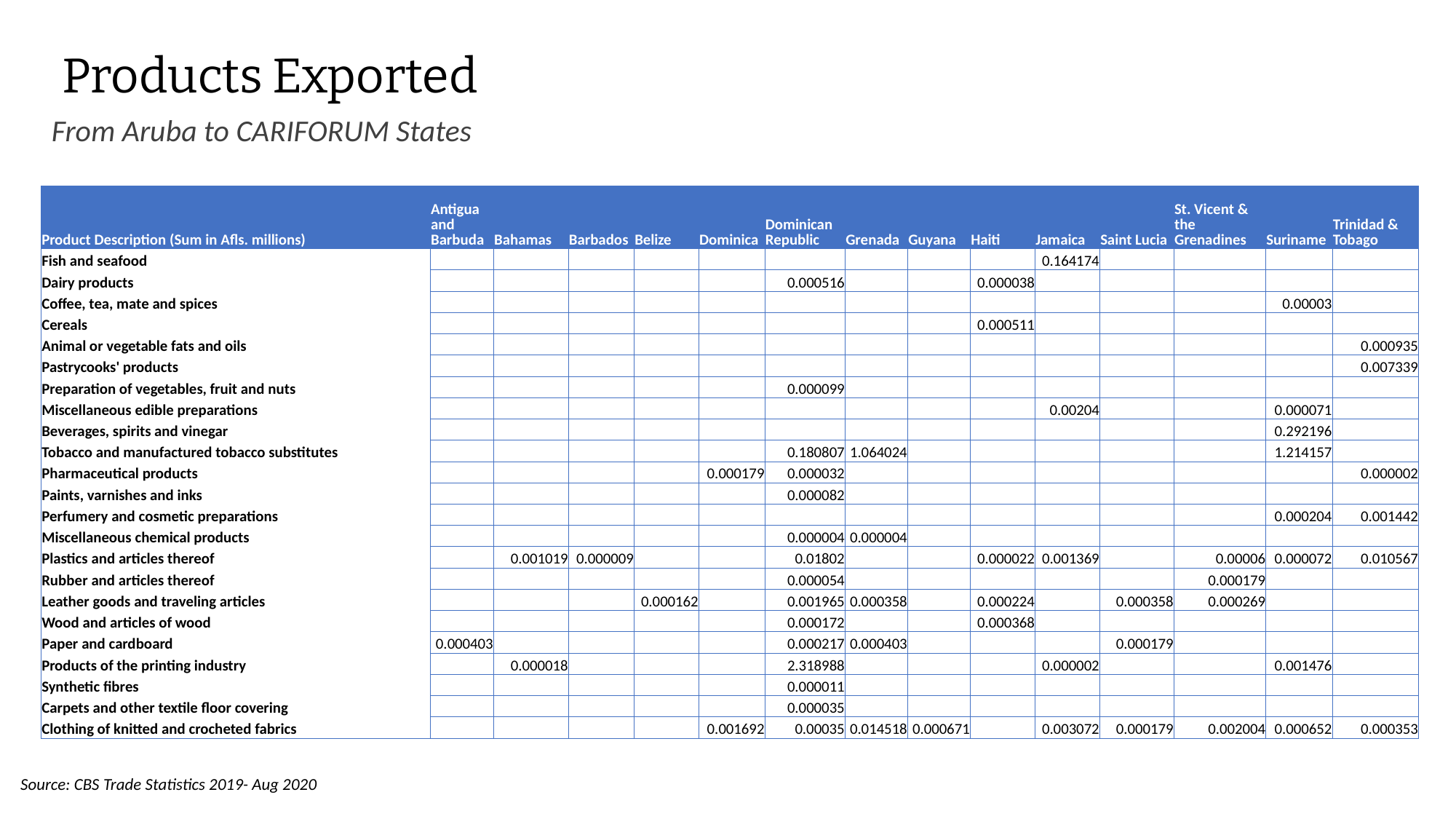

# Products Exported
From Aruba to CARIFORUM States
| Product Description (Sum in Afls. millions) | Antigua and Barbuda | Bahamas | Barbados | Belize | Dominica | Dominican Republic | Grenada | Guyana | Haiti | Jamaica | Saint Lucia | St. Vicent & the Grenadines | Suriname | Trinidad & Tobago |
| --- | --- | --- | --- | --- | --- | --- | --- | --- | --- | --- | --- | --- | --- | --- |
| Fish and seafood |  |  |  |  |  |  |  |  |  | 0.164174 |  |  |  |  |
| Dairy products |  |  |  |  |  | 0.000516 |  |  | 0.000038 |  |  |  |  |  |
| Coffee, tea, mate and spices |  |  |  |  |  |  |  |  |  |  |  |  | 0.00003 |  |
| Cereals |  |  |  |  |  |  |  |  | 0.000511 |  |  |  |  |  |
| Animal or vegetable fats and oils |  |  |  |  |  |  |  |  |  |  |  |  |  | 0.000935 |
| Pastrycooks' products |  |  |  |  |  |  |  |  |  |  |  |  |  | 0.007339 |
| Preparation of vegetables, fruit and nuts |  |  |  |  |  | 0.000099 |  |  |  |  |  |  |  |  |
| Miscellaneous edible preparations |  |  |  |  |  |  |  |  |  | 0.00204 |  |  | 0.000071 |  |
| Beverages, spirits and vinegar |  |  |  |  |  |  |  |  |  |  |  |  | 0.292196 |  |
| Tobacco and manufactured tobacco substitutes |  |  |  |  |  | 0.180807 | 1.064024 |  |  |  |  |  | 1.214157 |  |
| Pharmaceutical products |  |  |  |  | 0.000179 | 0.000032 |  |  |  |  |  |  |  | 0.000002 |
| Paints, varnishes and inks |  |  |  |  |  | 0.000082 |  |  |  |  |  |  |  |  |
| Perfumery and cosmetic preparations |  |  |  |  |  |  |  |  |  |  |  |  | 0.000204 | 0.001442 |
| Miscellaneous chemical products |  |  |  |  |  | 0.000004 | 0.000004 |  |  |  |  |  |  |  |
| Plastics and articles thereof |  | 0.001019 | 0.000009 |  |  | 0.01802 |  |  | 0.000022 | 0.001369 |  | 0.00006 | 0.000072 | 0.010567 |
| Rubber and articles thereof |  |  |  |  |  | 0.000054 |  |  |  |  |  | 0.000179 |  |  |
| Leather goods and traveling articles |  |  |  | 0.000162 |  | 0.001965 | 0.000358 |  | 0.000224 |  | 0.000358 | 0.000269 |  |  |
| Wood and articles of wood |  |  |  |  |  | 0.000172 |  |  | 0.000368 |  |  |  |  |  |
| Paper and cardboard | 0.000403 |  |  |  |  | 0.000217 | 0.000403 |  |  |  | 0.000179 |  |  |  |
| Products of the printing industry |  | 0.000018 |  |  |  | 2.318988 |  |  |  | 0.000002 |  |  | 0.001476 |  |
| Synthetic fibres |  |  |  |  |  | 0.000011 |  |  |  |  |  |  |  |  |
| Carpets and other textile floor covering |  |  |  |  |  | 0.000035 |  |  |  |  |  |  |  |  |
| Clothing of knitted and crocheted fabrics |  |  |  |  | 0.001692 | 0.00035 | 0.014518 | 0.000671 |  | 0.003072 | 0.000179 | 0.002004 | 0.000652 | 0.000353 |
Source: CBS Trade Statistics 2019- Aug 2020